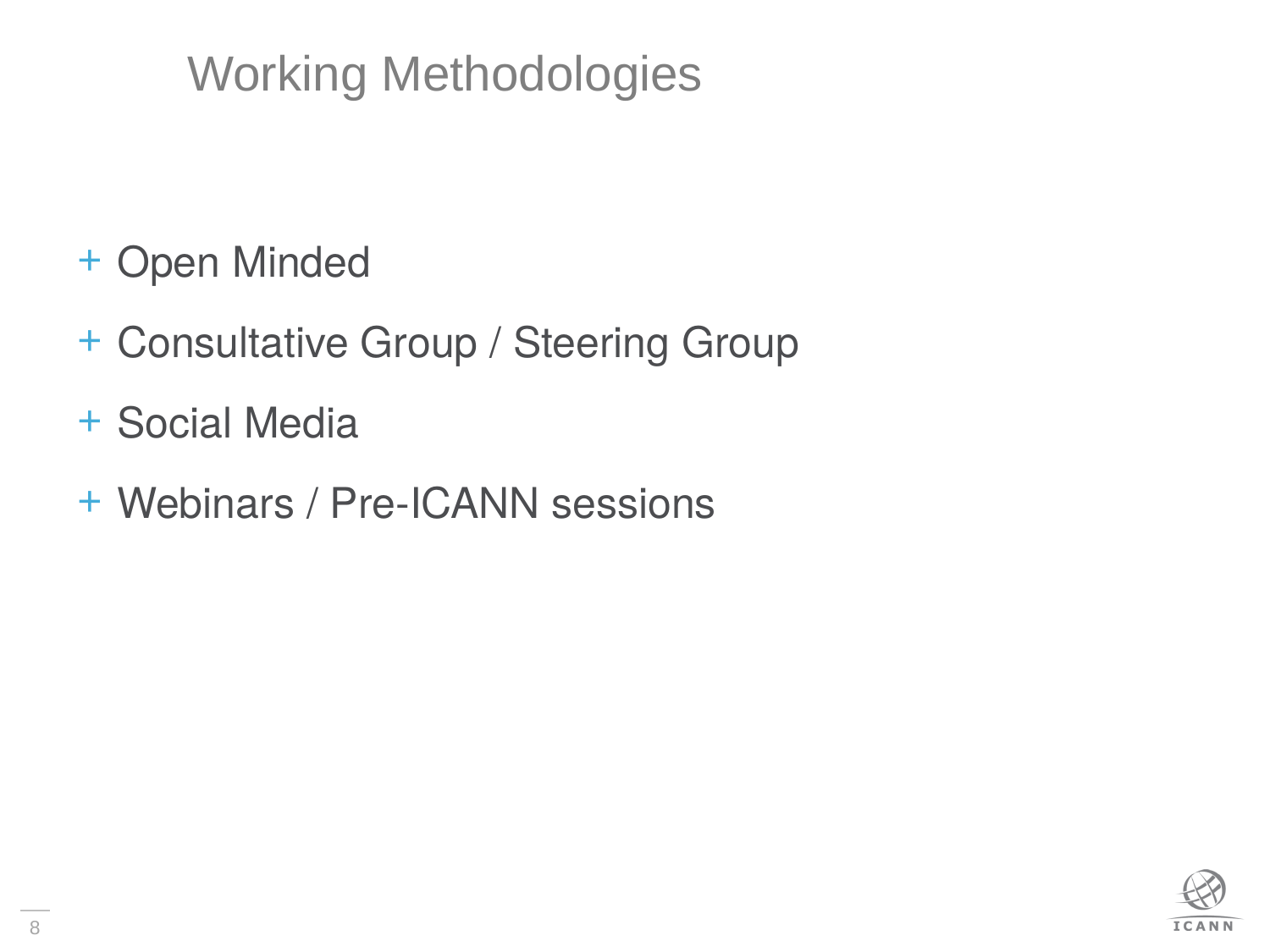

# Working Methodologies
Open Minded
Consultative Group / Steering Group
Social Media
Webinars / Pre-ICANN sessions